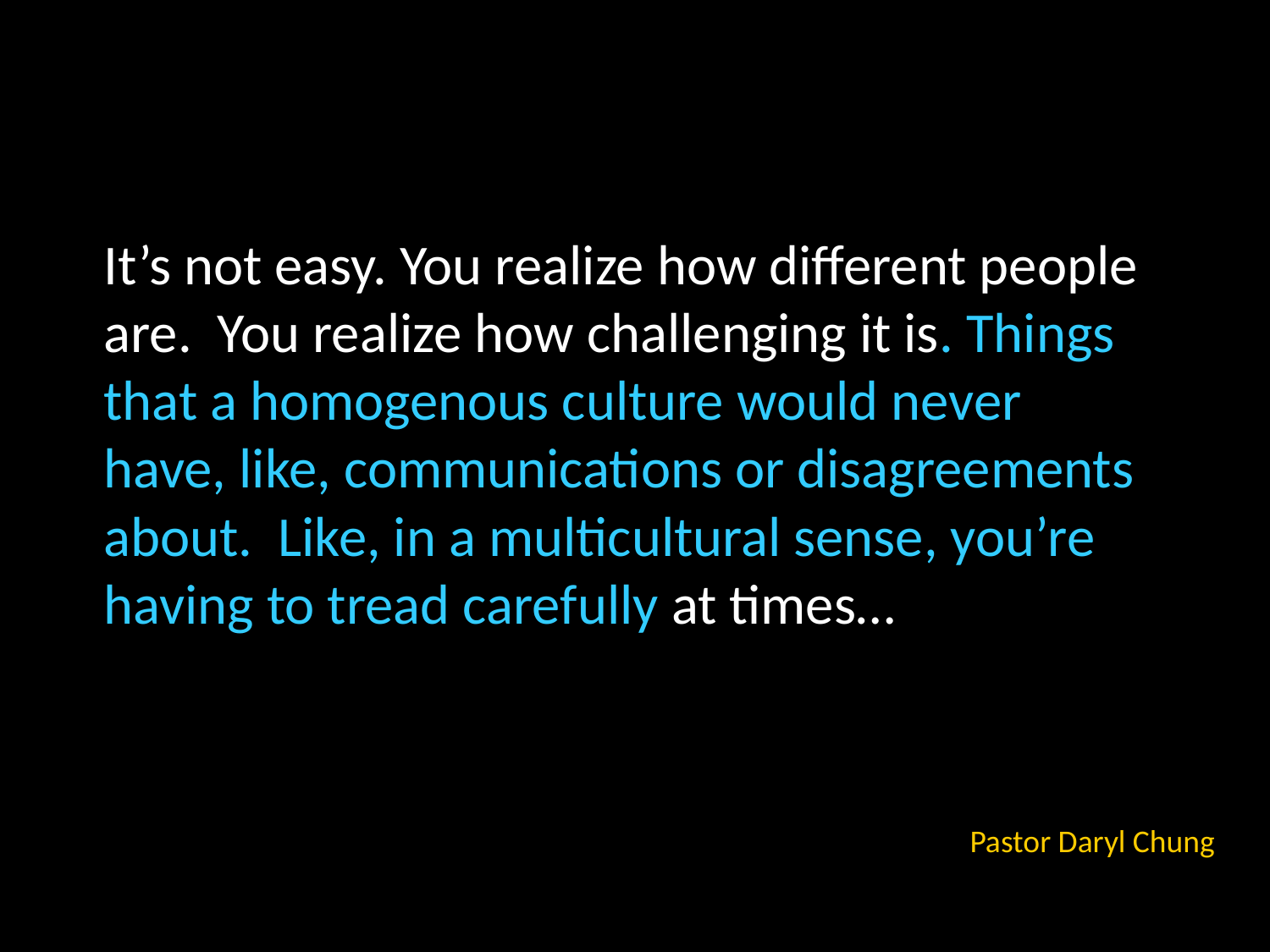

#
It’s not easy. You realize how different people are.  You realize how challenging it is. Things that a homogenous culture would never have, like, communications or disagreements about.  Like, in a multicultural sense, you’re having to tread carefully at times…

Pastor Daryl Chung